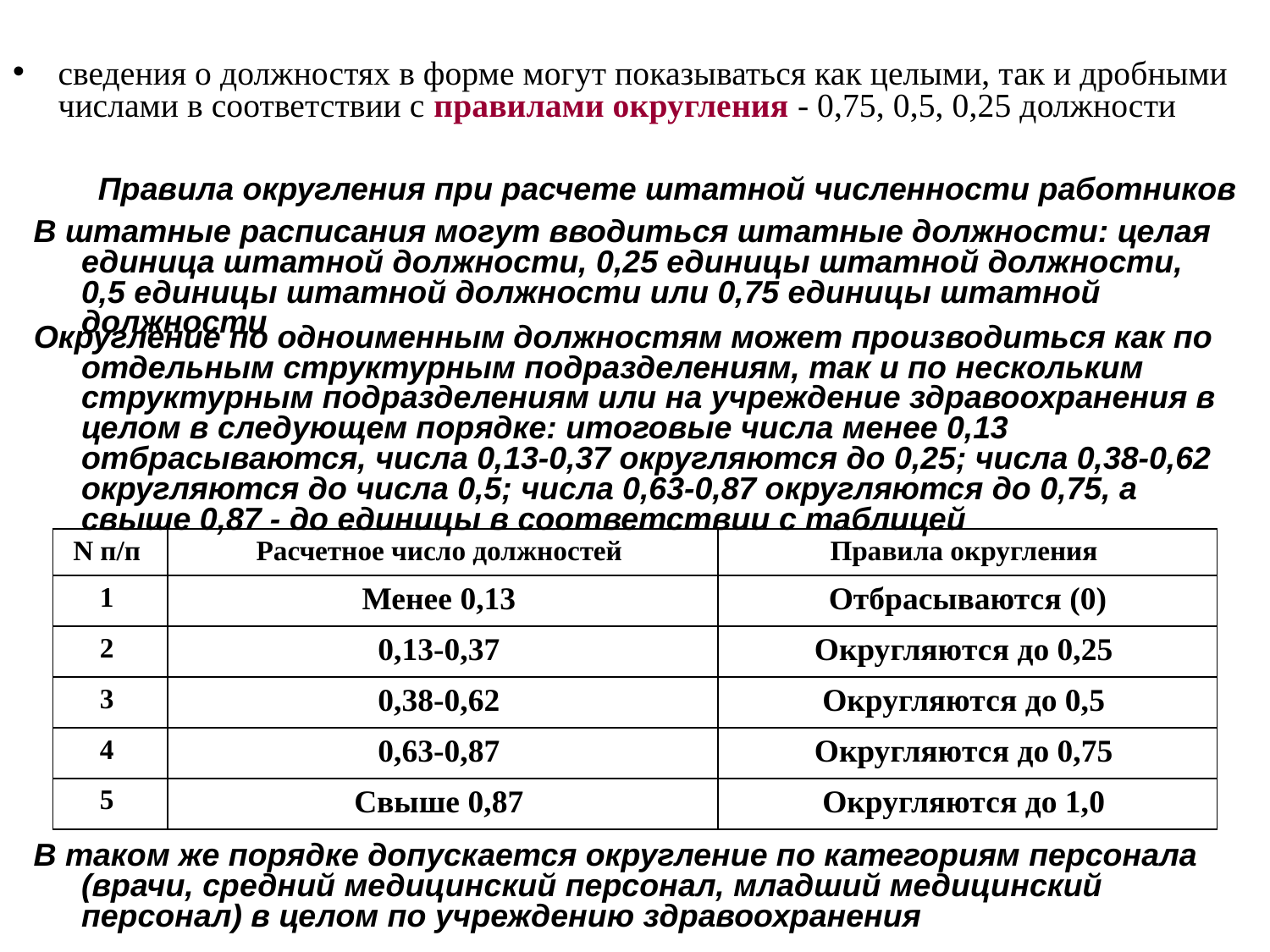

сведения о должностях в форме могут показываться как целыми, так и дробными числами в соответствии с правилами округления - 0,75, 0,5, 0,25 должности
Правила округления при расчете штатной численности работников
В штатные расписания могут вводиться штатные должности: целая единица штатной должности, 0,25 единицы штатной должности, 0,5 единицы штатной должности или 0,75 единицы штатной должности
Округление по одноименным должностям может производиться как по отдельным структурным подразделениям, так и по нескольким структурным подразделениям или на учреждение здравоохранения в целом в следующем порядке: итоговые числа менее 0,13 отбрасываются, числа 0,13-0,37 округляются до 0,25; числа 0,38-0,62 округляются до числа 0,5; числа 0,63-0,87 округляются до 0,75, а свыше 0,87 - до единицы в соответствии с таблицей
| N п/п | Расчетное число должностей | Правила округления |
| --- | --- | --- |
| 1 | Менее 0,13 | Отбрасываются (0) |
| 2 | 0,13-0,37 | Округляются до 0,25 |
| 3 | 0,38-0,62 | Округляются до 0,5 |
| 4 | 0,63-0,87 | Округляются до 0,75 |
| 5 | Свыше 0,87 | Округляются до 1,0 |
В таком же порядке допускается округление по категориям персонала (врачи, средний медицинский персонал, младший медицинский персонал) в целом по учреждению здравоохранения